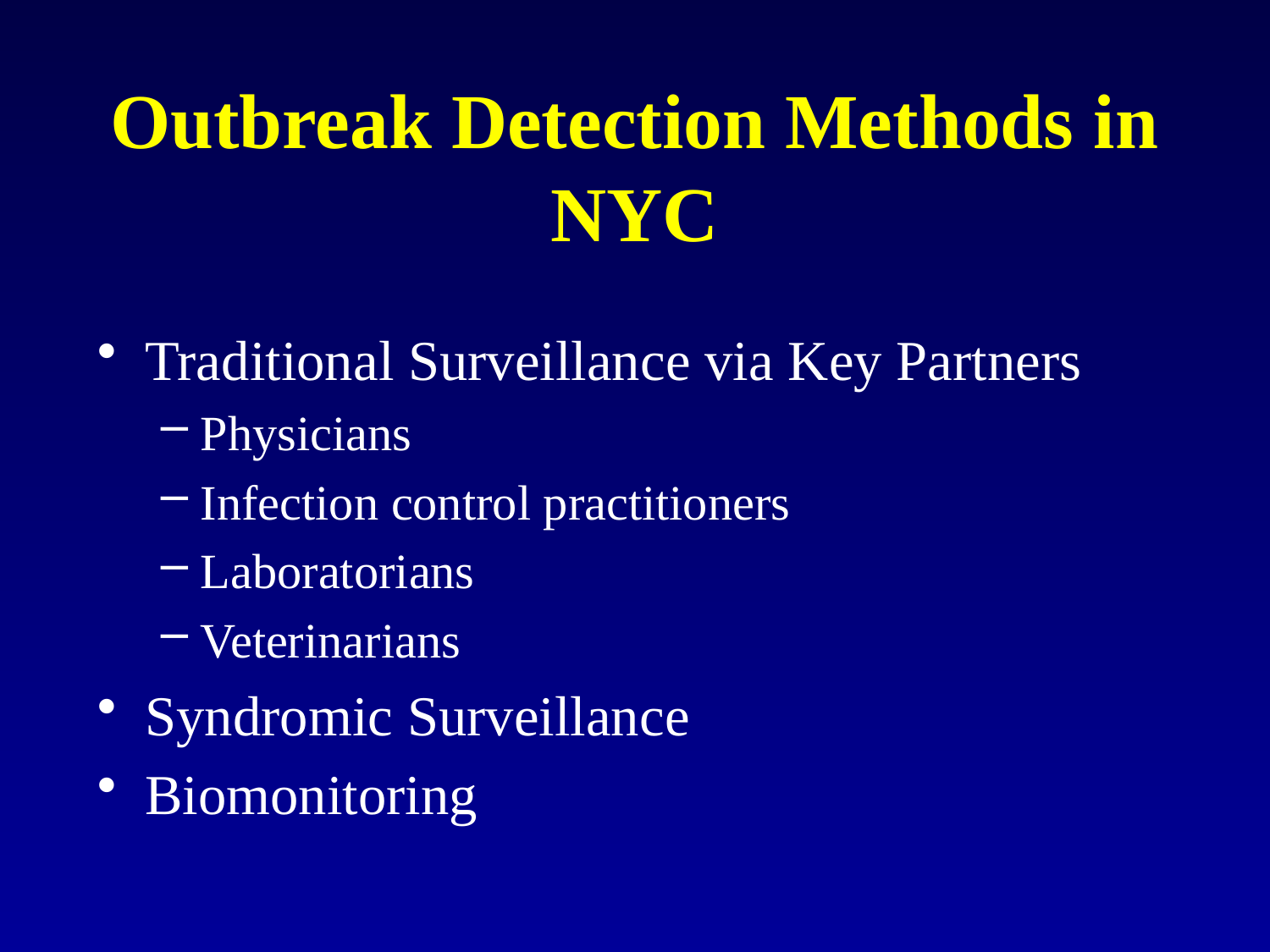

# Outbreak Detection Methods in NYC
Traditional Surveillance via Key Partners
Physicians
Infection control practitioners
Laboratorians
Veterinarians
Syndromic Surveillance
Biomonitoring